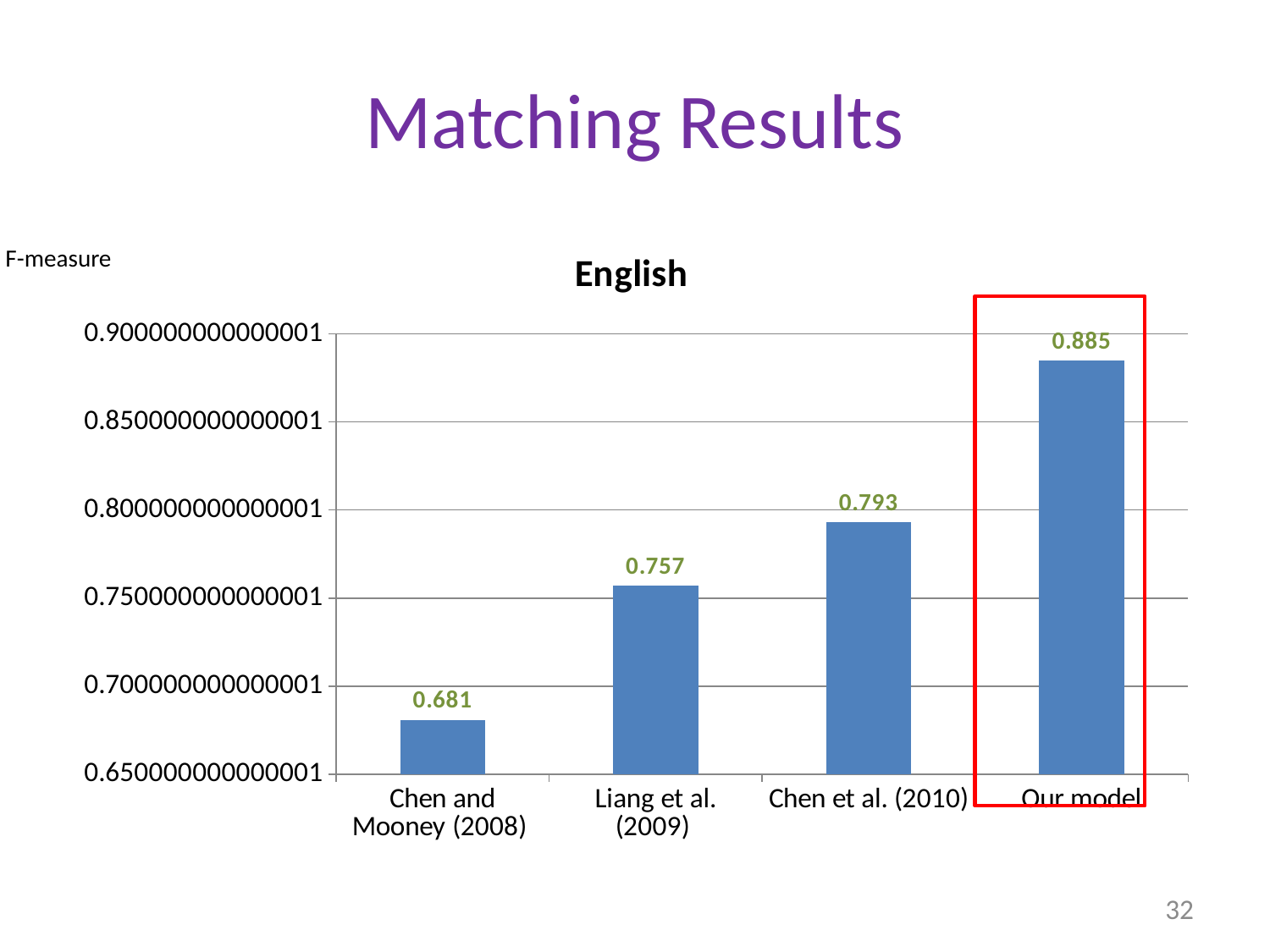

# Matching Results

### Chart:

| Category | English  |
|---|---|
| Chen and Mooney (2008)  | 0.681 |
| Liang et al. (2009)  | 0.757 |
| Chen et al. (2010)  | 0.793 |
| Our model | 0.885 |
F-measure

32